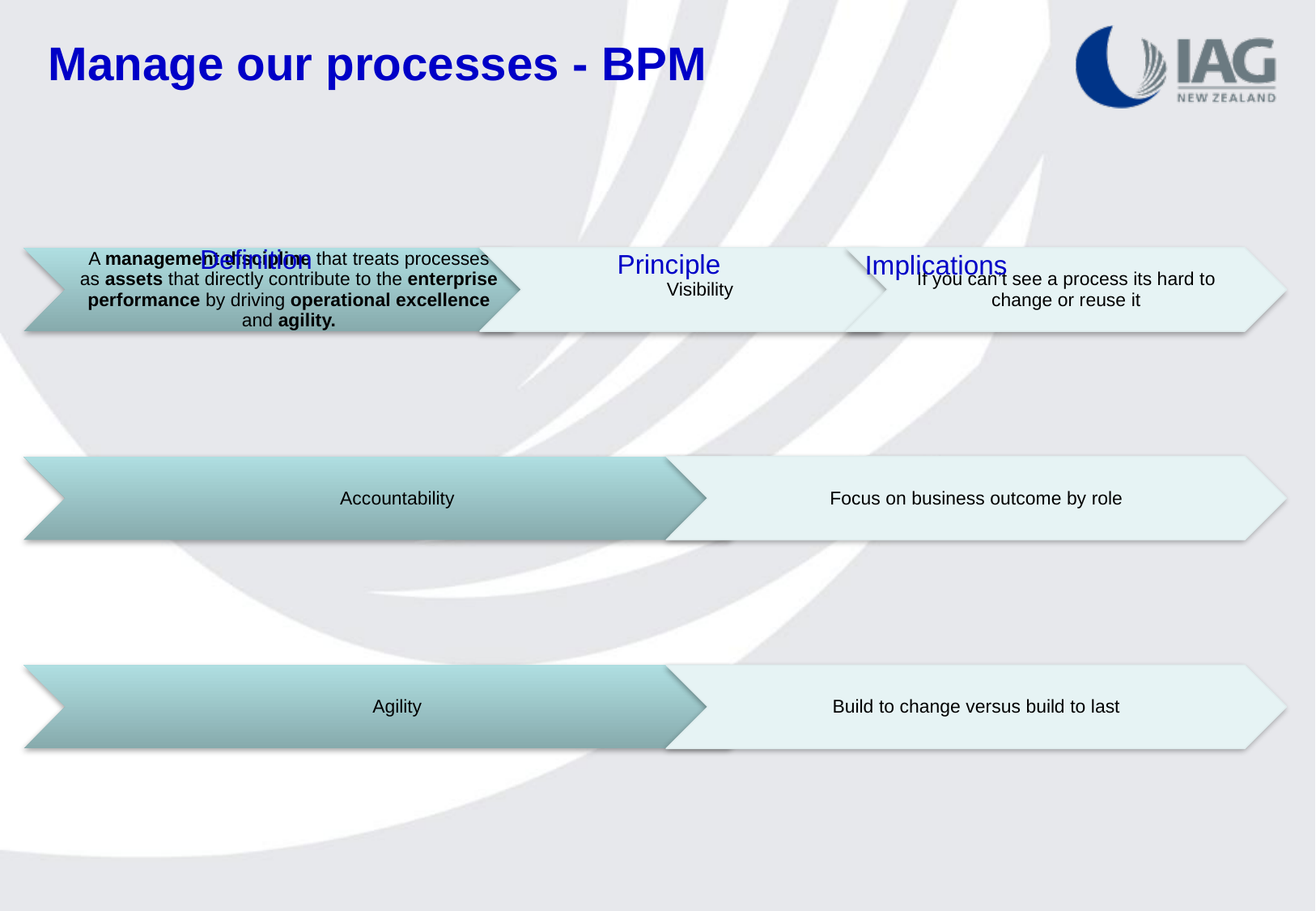

# Manage our processes - BPM
Visibility
If you can’t see a process its hard to change or reuse it
Accountability
Focus on business outcome by role
Agility
Build to change versus build to last
Definition
Principle
Implications